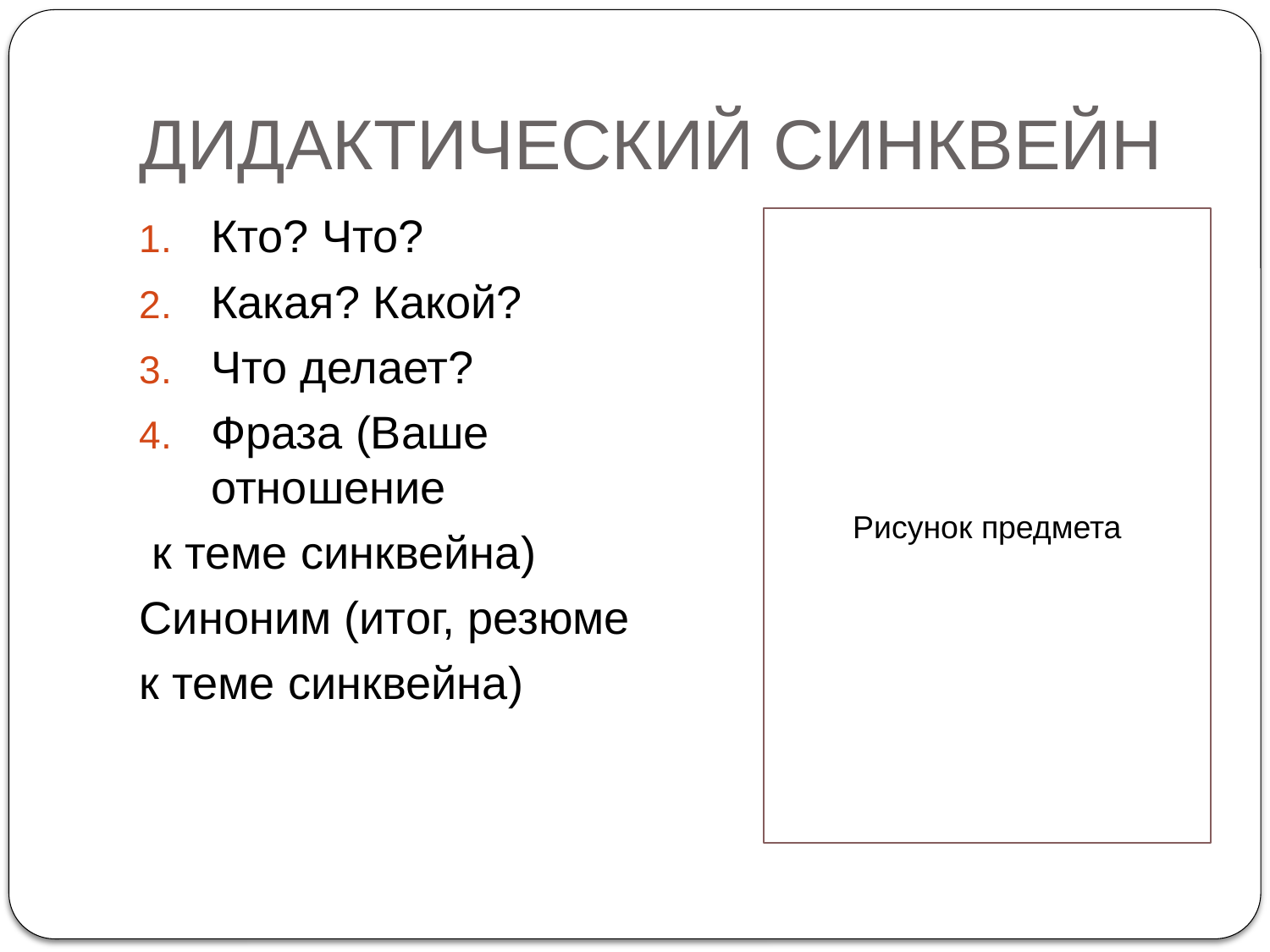

# ДИДАКТИЧЕСКИЙ СИНКВЕЙН
Кто? Что?
Какая? Какой?
Что делает?
Фраза (Ваше отношение
 к теме синквейна)
Синоним (итог, резюме
к теме синквейна)

Рисунок предмета